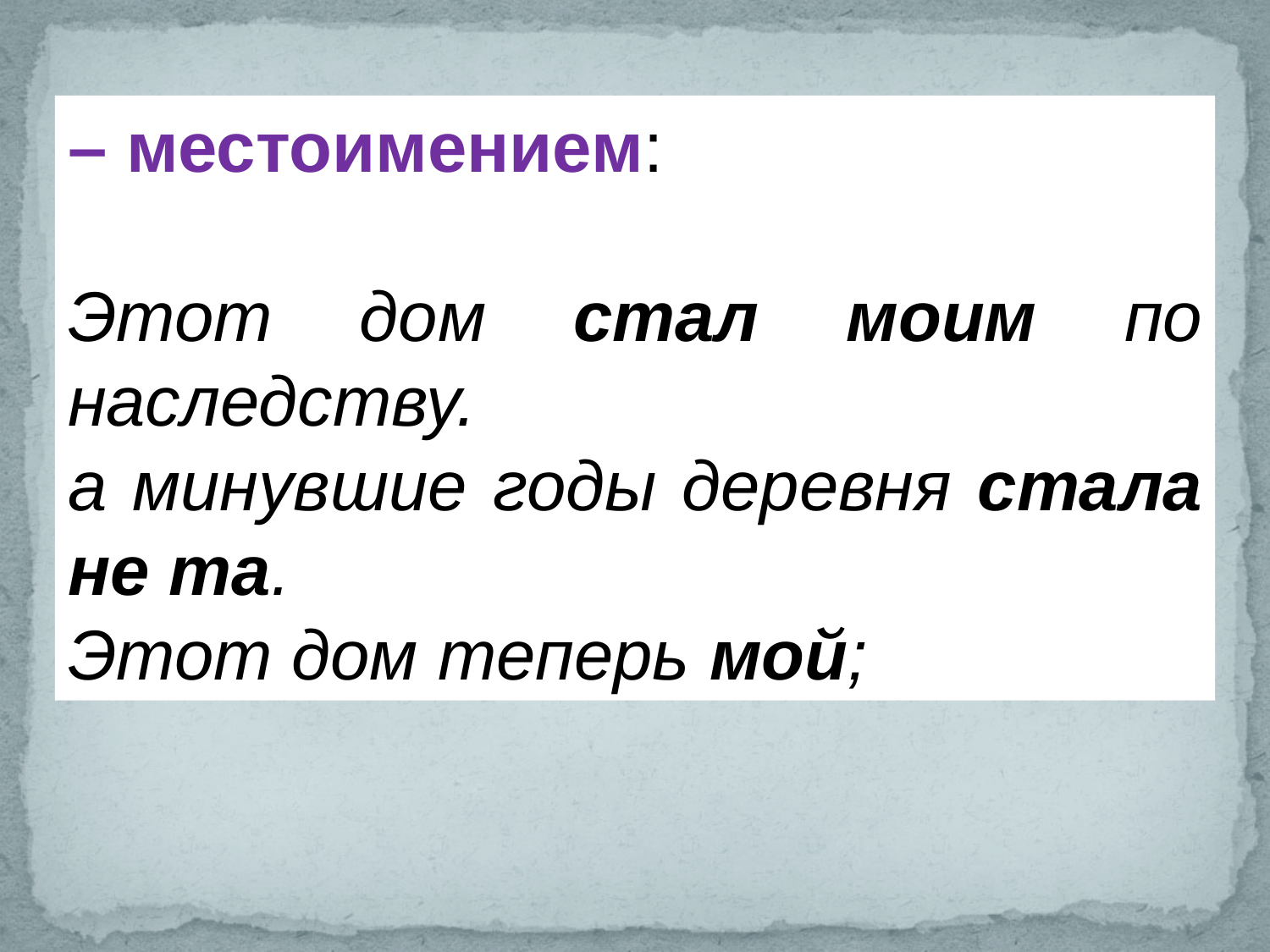

– местоимением:

Этот дом стал моим по наследству.
а минувшие годы деревня стала не та.
Этот дом теперь мой;